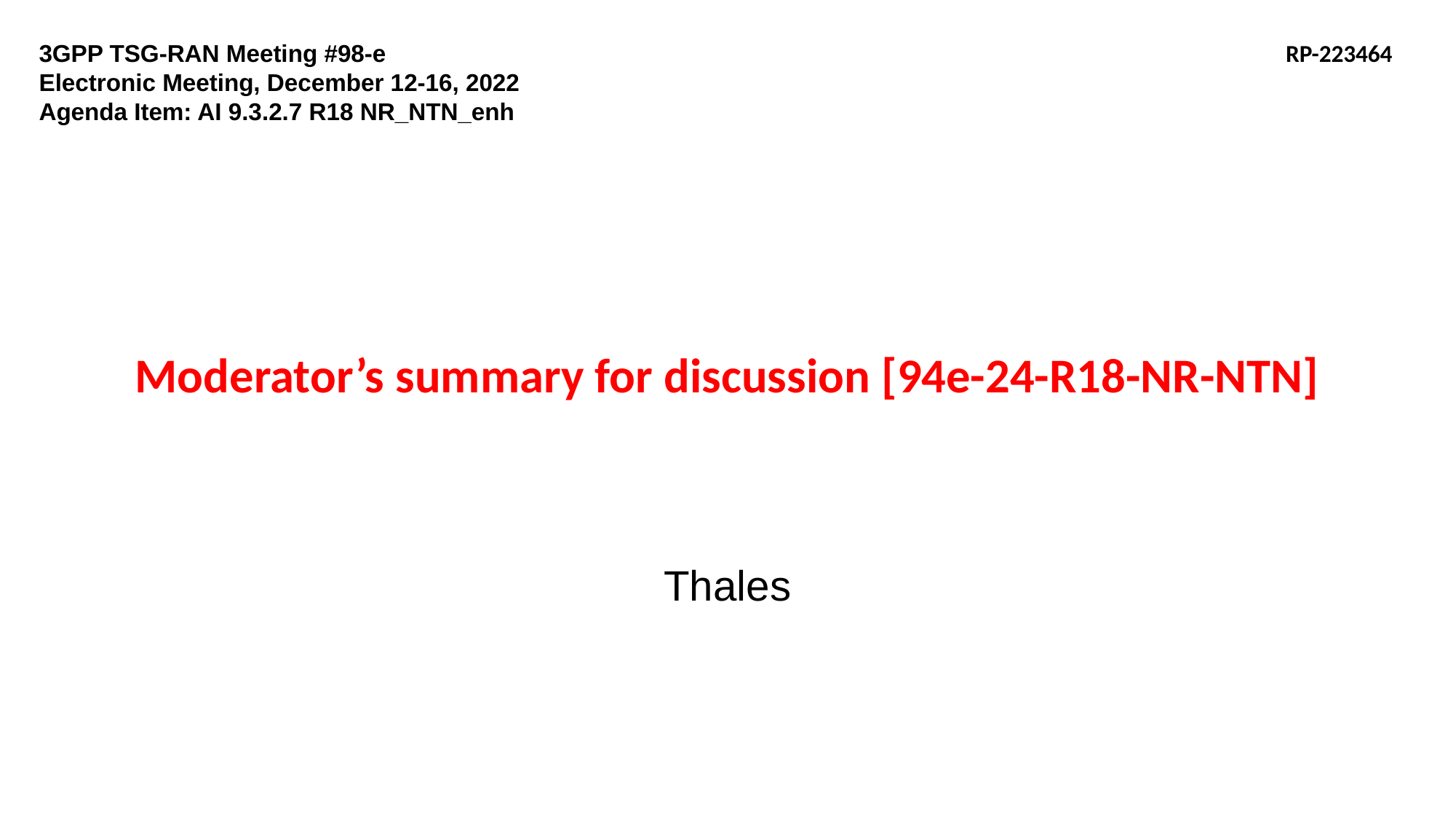

3GPP TSG-RAN Meeting #98-e
Electronic Meeting, December 12-16, 2022
Agenda Item: AI 9.3.2.7 R18 NR_NTN_enh
 RP-223464
# Moderator’s summary for discussion [94e-24-R18-NR-NTN]
Thales